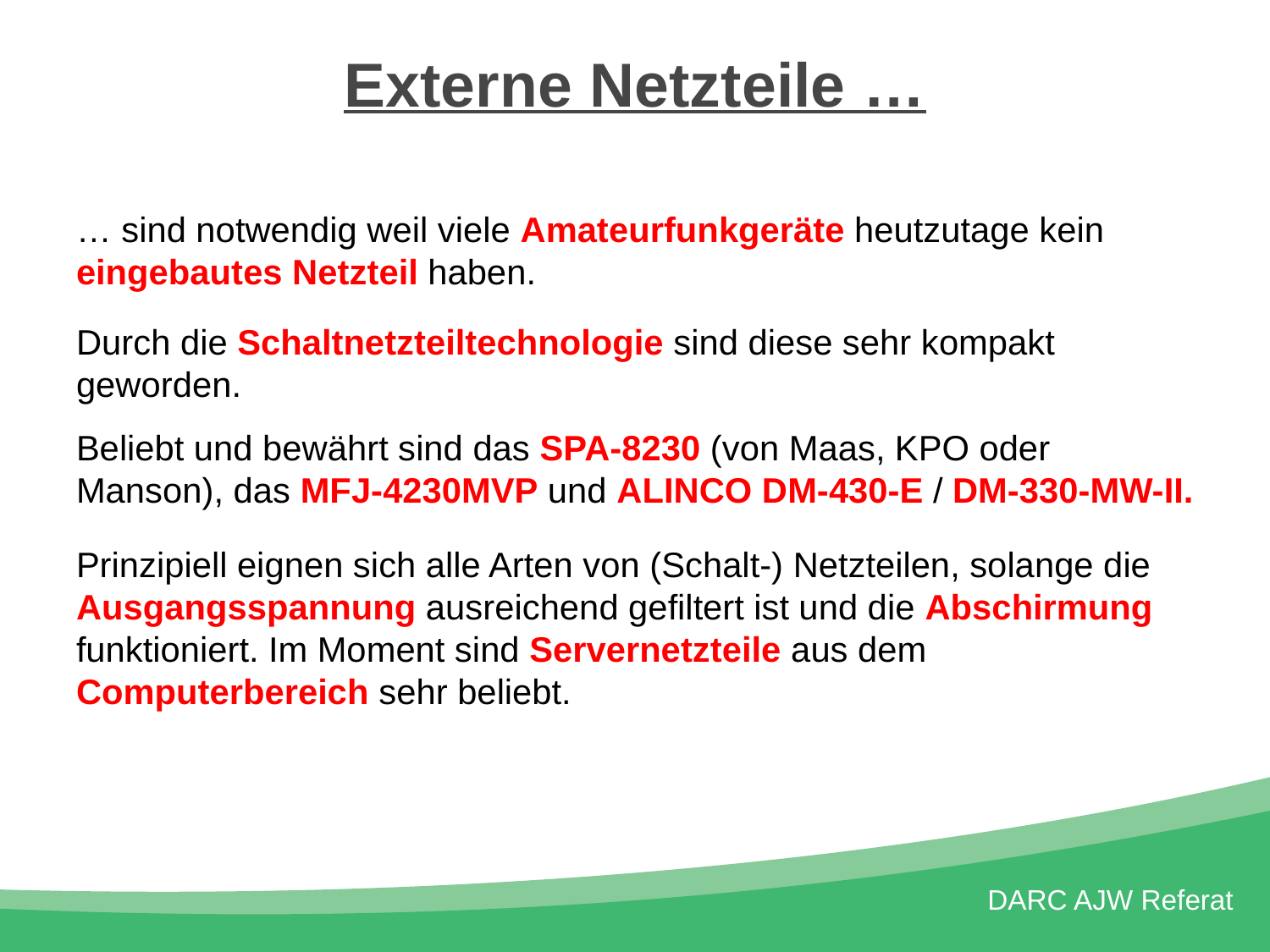

# Externe Netzteile …
… sind notwendig weil viele Amateurfunkgeräte heutzutage kein eingebautes Netzteil haben.
Durch die Schaltnetzteiltechnologie sind diese sehr kompakt geworden.
Beliebt und bewährt sind das SPA-8230 (von Maas, KPO oder Manson), das MFJ-4230MVP und ALINCO DM-430-E / DM-330-MW-II.

Prinzipiell eignen sich alle Arten von (Schalt-) Netzteilen, solange die Ausgangsspannung ausreichend gefiltert ist und die Abschirmung funktioniert. Im Moment sind Servernetzteile aus dem Computerbereich sehr beliebt.